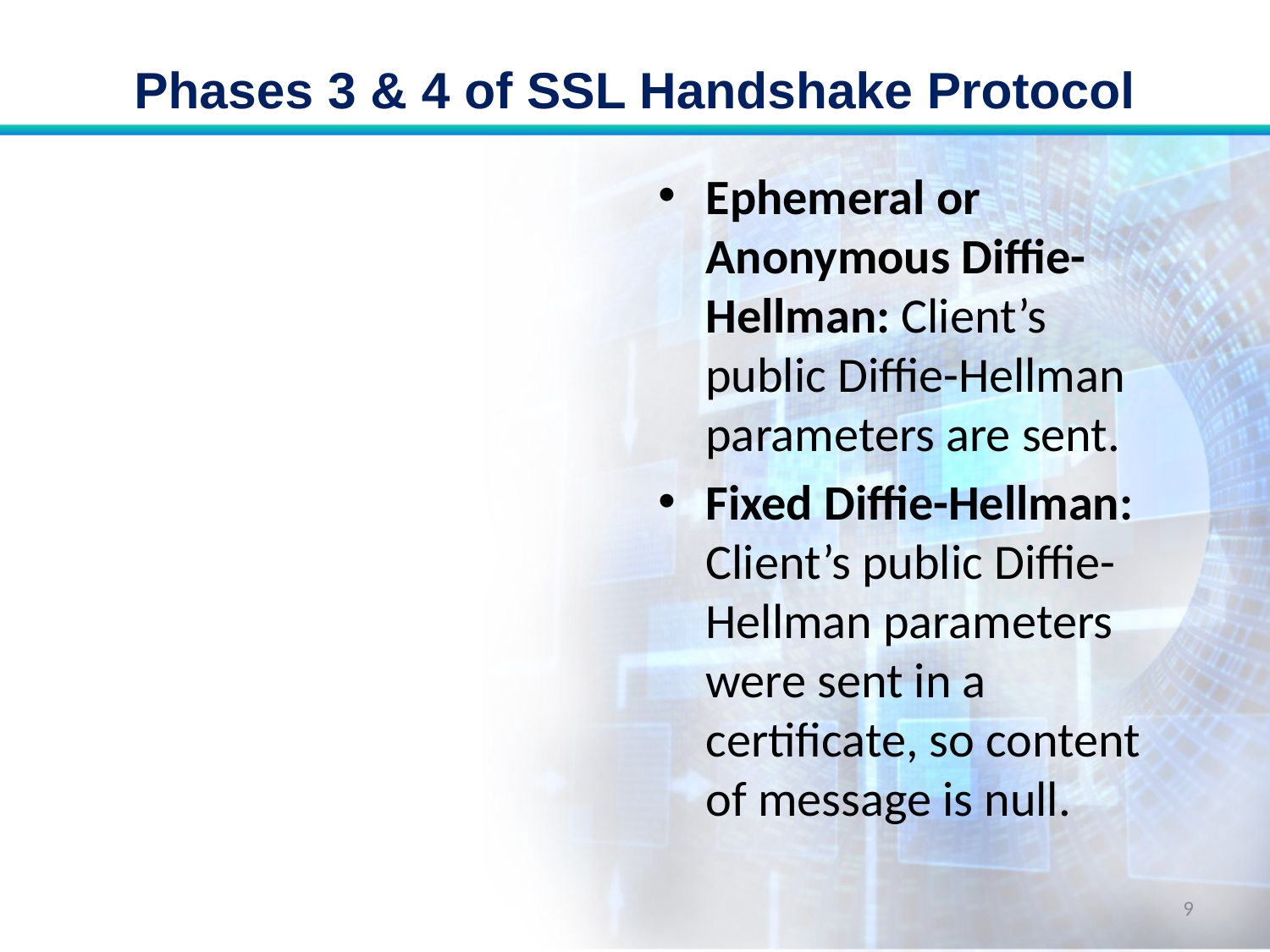

# Phases 3 & 4 of SSL Handshake Protocol
Ephemeral or Anonymous Diffie-Hellman: Client’s public Diffie-Hellman parameters are sent.
Fixed Diffie-Hellman: Client’s public Diffie-Hellman parameters were sent in a certificate, so content of message is null.
9